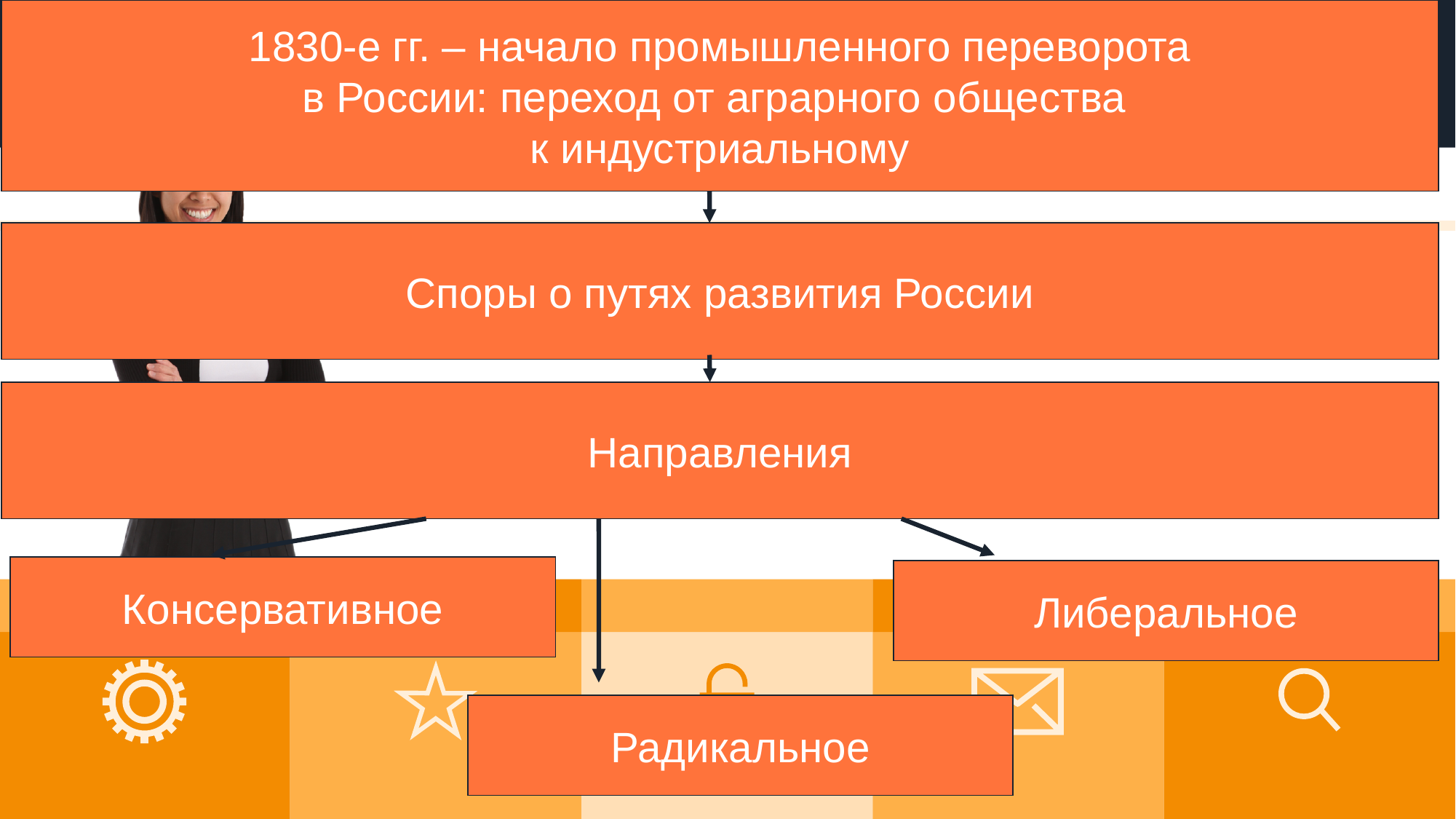

1830-е гг. – начало промышленного переворота
в России: переход от аграрного общества
к индустриальному
# ЗАГОЛОВОК СЛАЙДА — 4

Споры о путях развития России

Направления

Консервативное
Либеральное

Радикальное